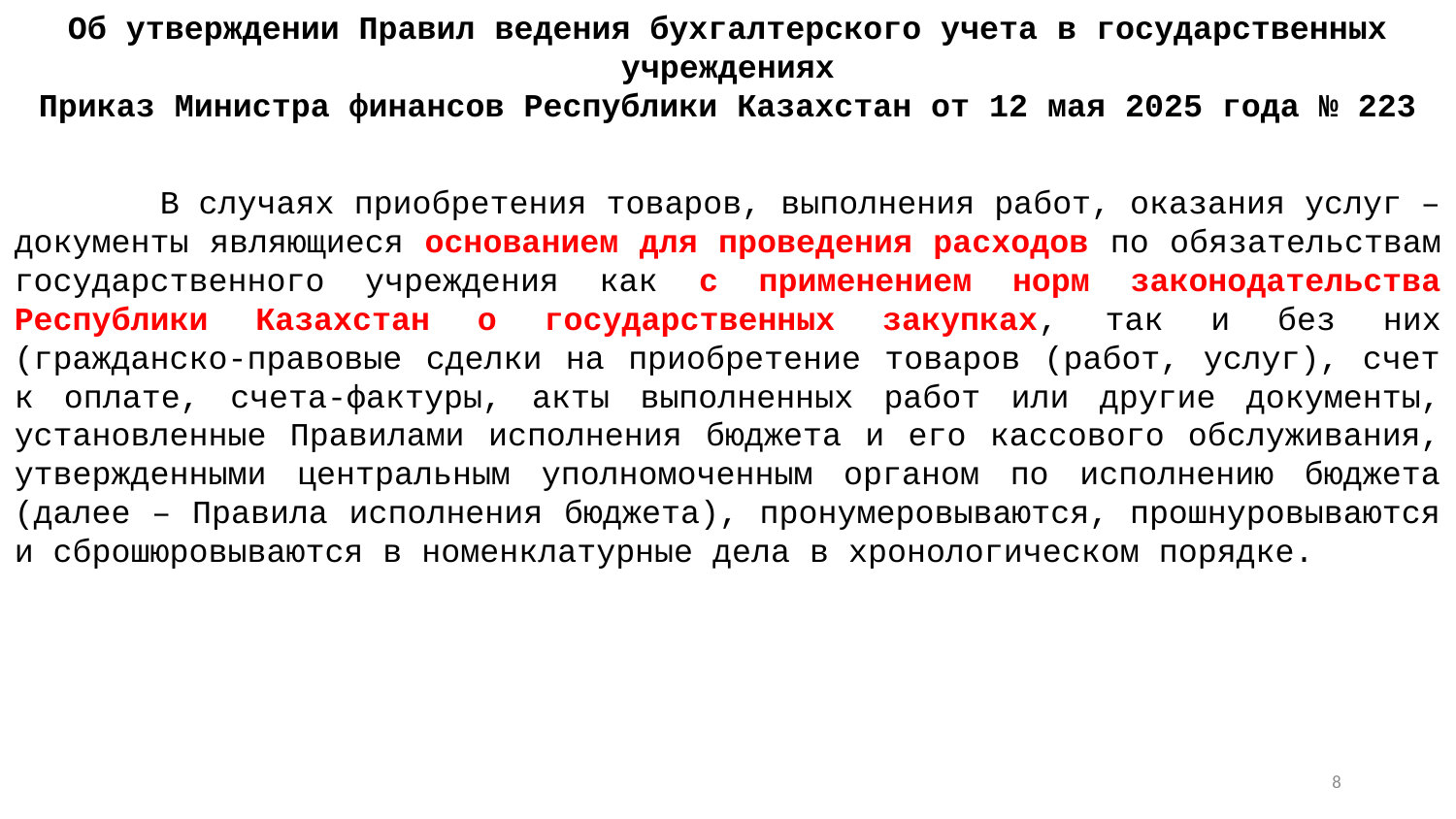

Об утверждении Правил ведения бухгалтерского учета в государственных учреждениях
Приказ Министра финансов Республики Казахстан от 12 мая 2025 года № 223

	В случаях приобретения товаров, выполнения работ, оказания услуг – документы являющиеся основанием для проведения расходов по обязательствам государственного учреждения как с применением норм законодательства Республики Казахстан о государственных закупках, так и без них (гражданско-правовые сделки на приобретение товаров (работ, услуг), счет к оплате, счета-фактуры, акты выполненных работ или другие документы, установленные Правилами исполнения бюджета и его кассового обслуживания, утвержденными центральным уполномоченным органом по исполнению бюджета (далее – Правила исполнения бюджета), пронумеровываются, прошнуровываются и сброшюровываются в номенклатурные дела в хронологическом порядке.
8